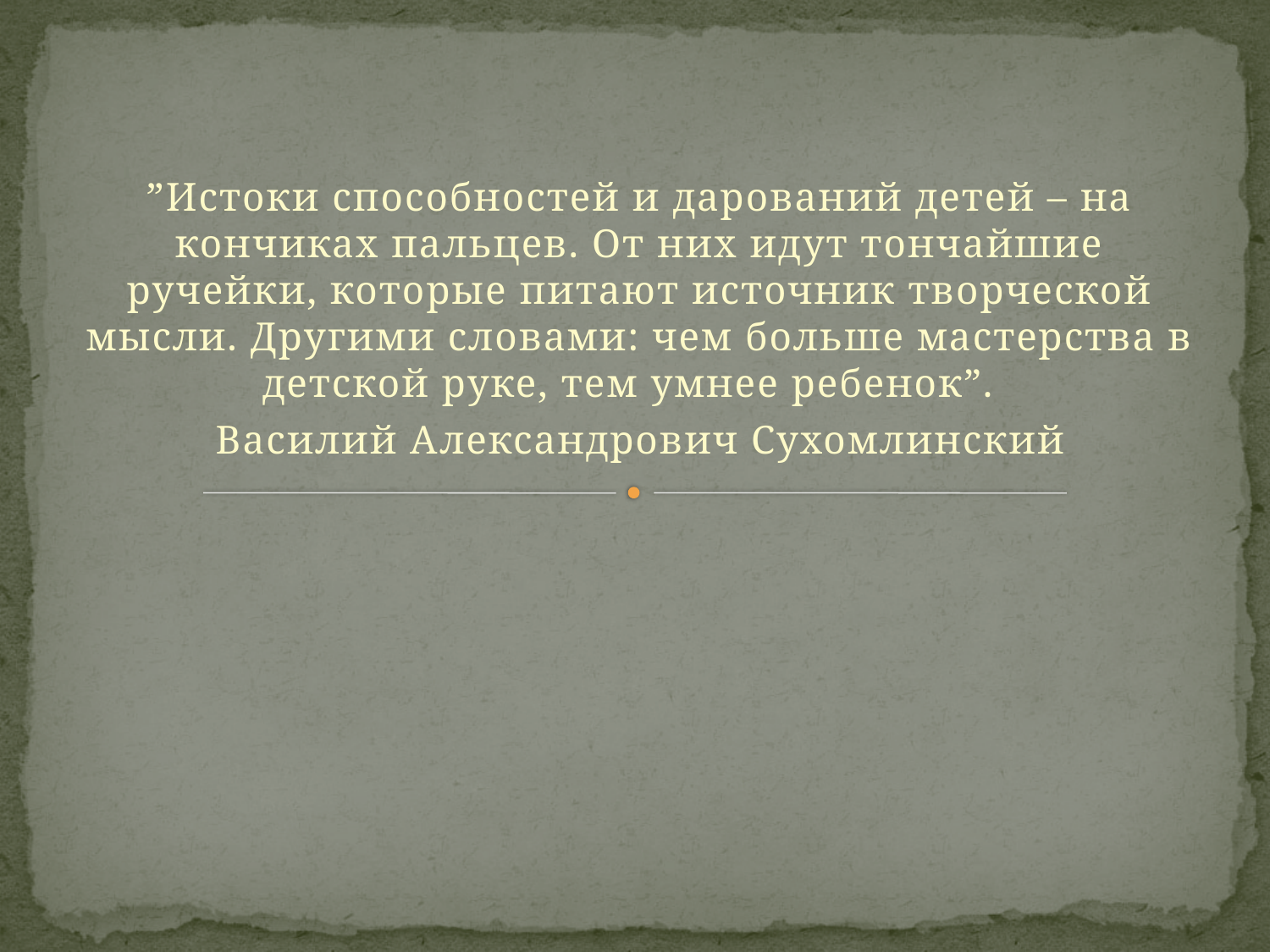

”Истоки способностей и дарований детей – на кончиках пальцев. От них идут тончайшие ручейки, которые питают источник творческой мысли. Другими словами: чем больше мастерства в детской руке, тем умнее ребенок”.
Василий Александрович Сухомлинский